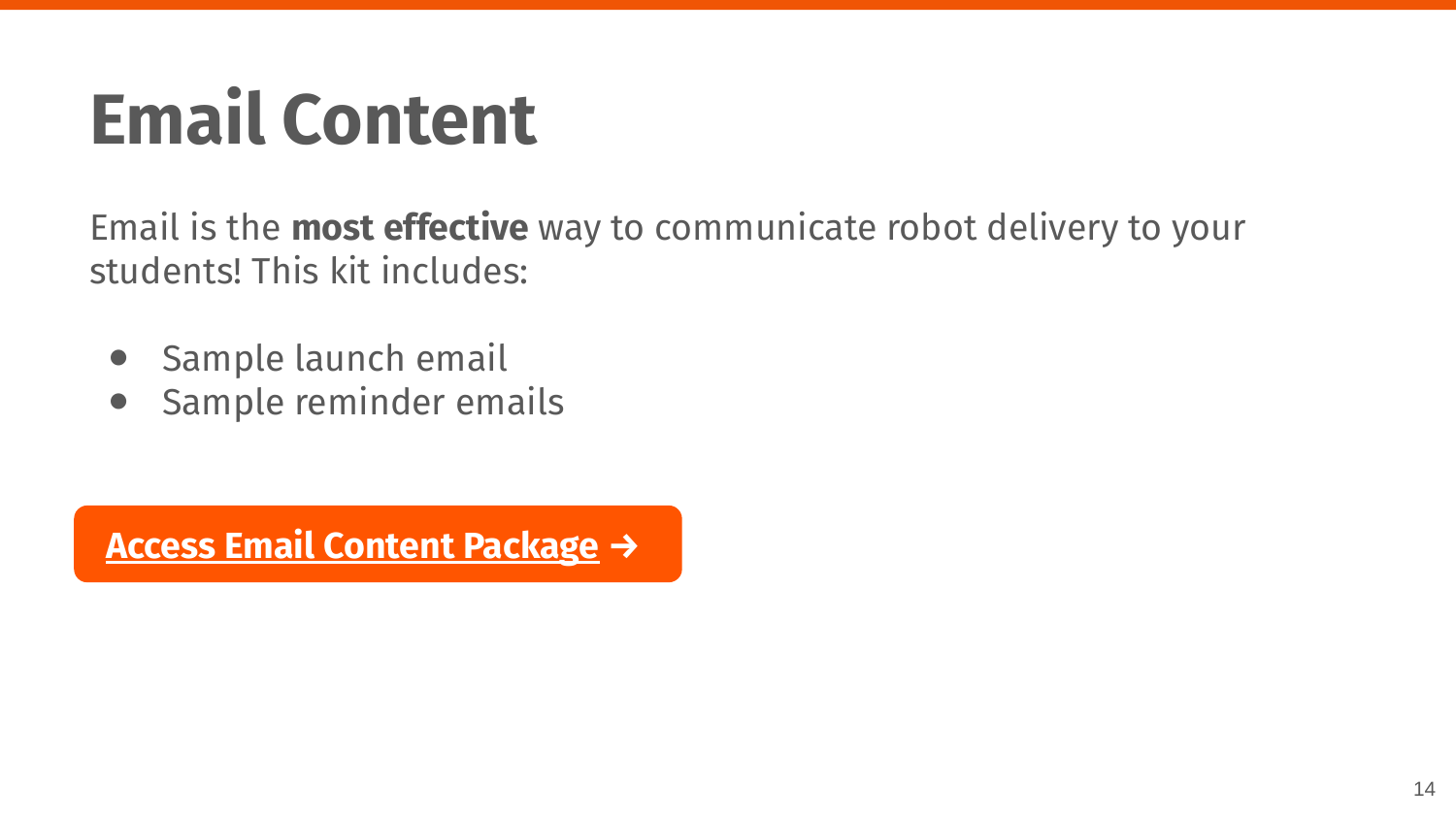

Email Content
Email is the most effective way to communicate robot delivery to your students! This kit includes:

Sample launch email
Sample reminder emails

Access Email Content Package →
14